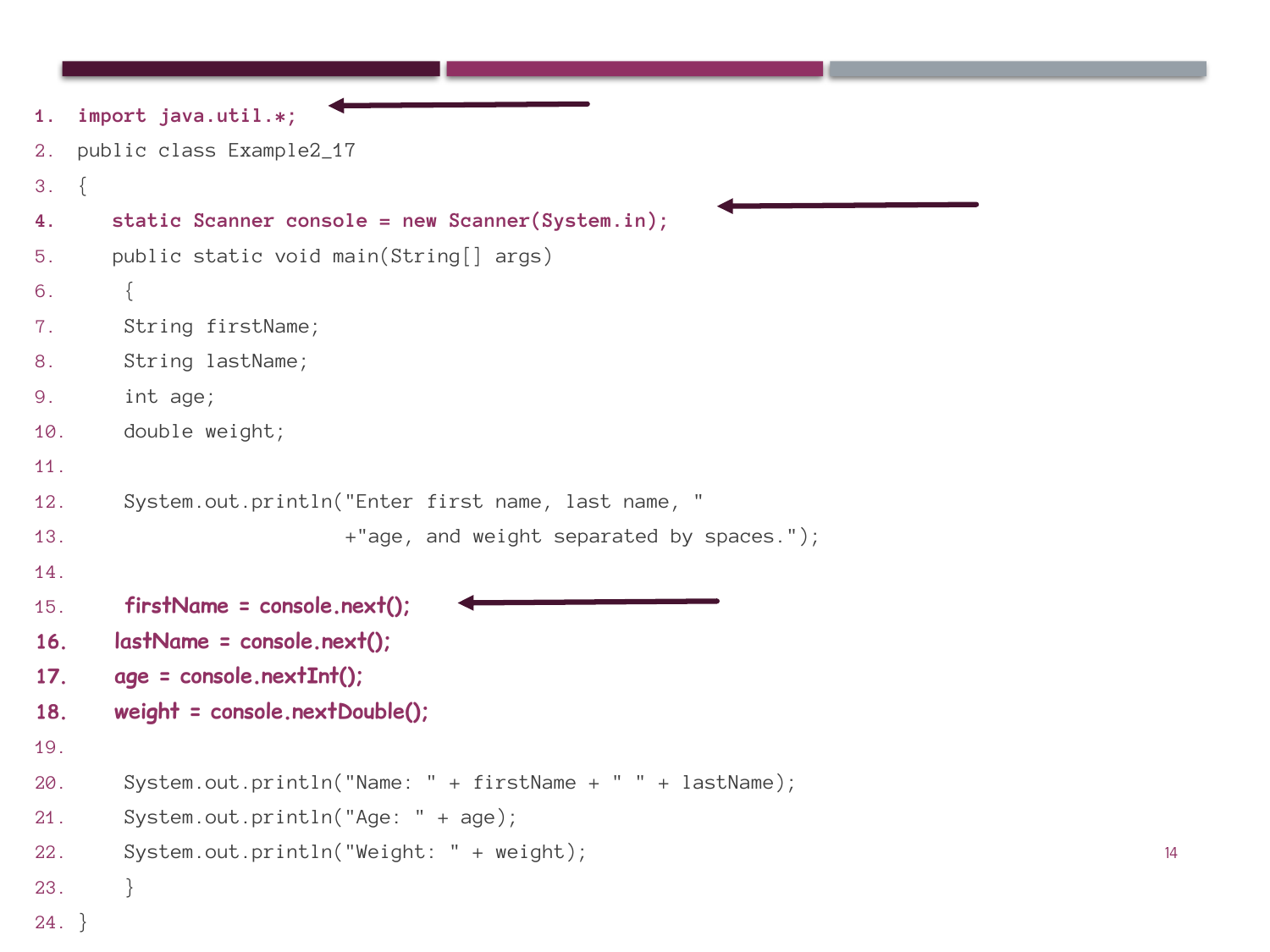

Input
import java.util.*;
public class Example2_17
{
   static Scanner console = new Scanner(System.in);
   public static void main(String[] args)
    {
    String firstName;
    String lastName;
    int age;
    double weight;

    System.out.println("Enter first name, last name, "
                       +"age, and weight separated by spaces.");

    firstName = console.next();
    lastName = console.next();
    age = console.nextInt();
    weight = console.nextDouble();

    System.out.println("Name: " + firstName + " " + lastName);
    System.out.println("Age: " + age);
    System.out.println("Weight: " + weight);
    }
}

14